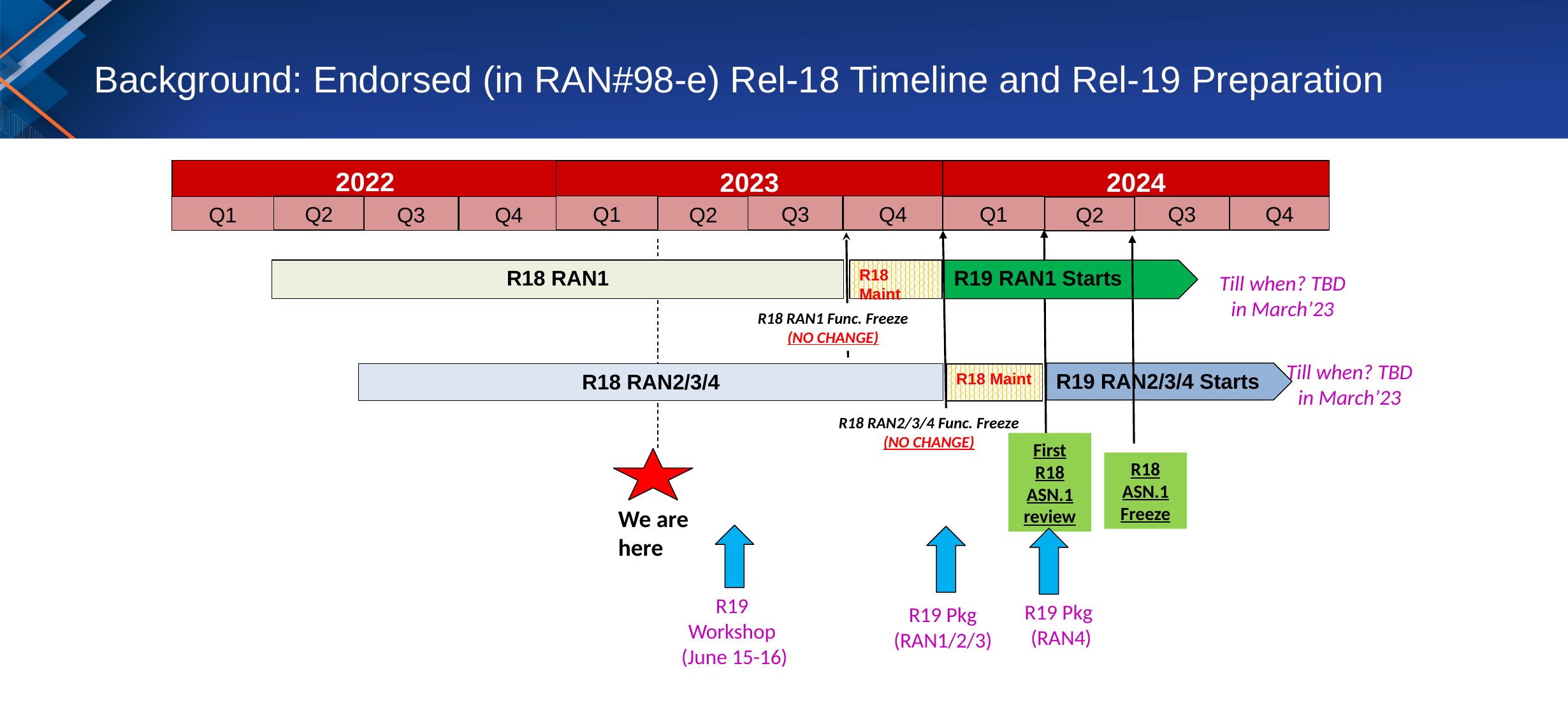

# Background: Endorsed (in RAN#98-e) Rel-18 Timeline and Rel-19 Preparation
2022
Q2
Q3
Q4
Q1
2023
2024
Q3
Q4
Q1
Q3
Q4
Q1
Q2
Q2
R19 RAN1 Starts
R18 Maint
R18 RAN1
Till when? TBD in March’23
R18 RAN1 Func. Freeze
(NO CHANGE)
Till when? TBD in March’23
R19 RAN2/3/4 Starts
R18 RAN2/3/4
R18 Maint
R18 RAN2/3/4 Func. Freeze
(NO CHANGE)
First R18 ASN.1 review

We are here

R19
Workshop
(June 15-16)
R19 Pkg
 (RAN4)
R19 Pkg
(RAN1/2/3)
R18 ASN.1 Freeze